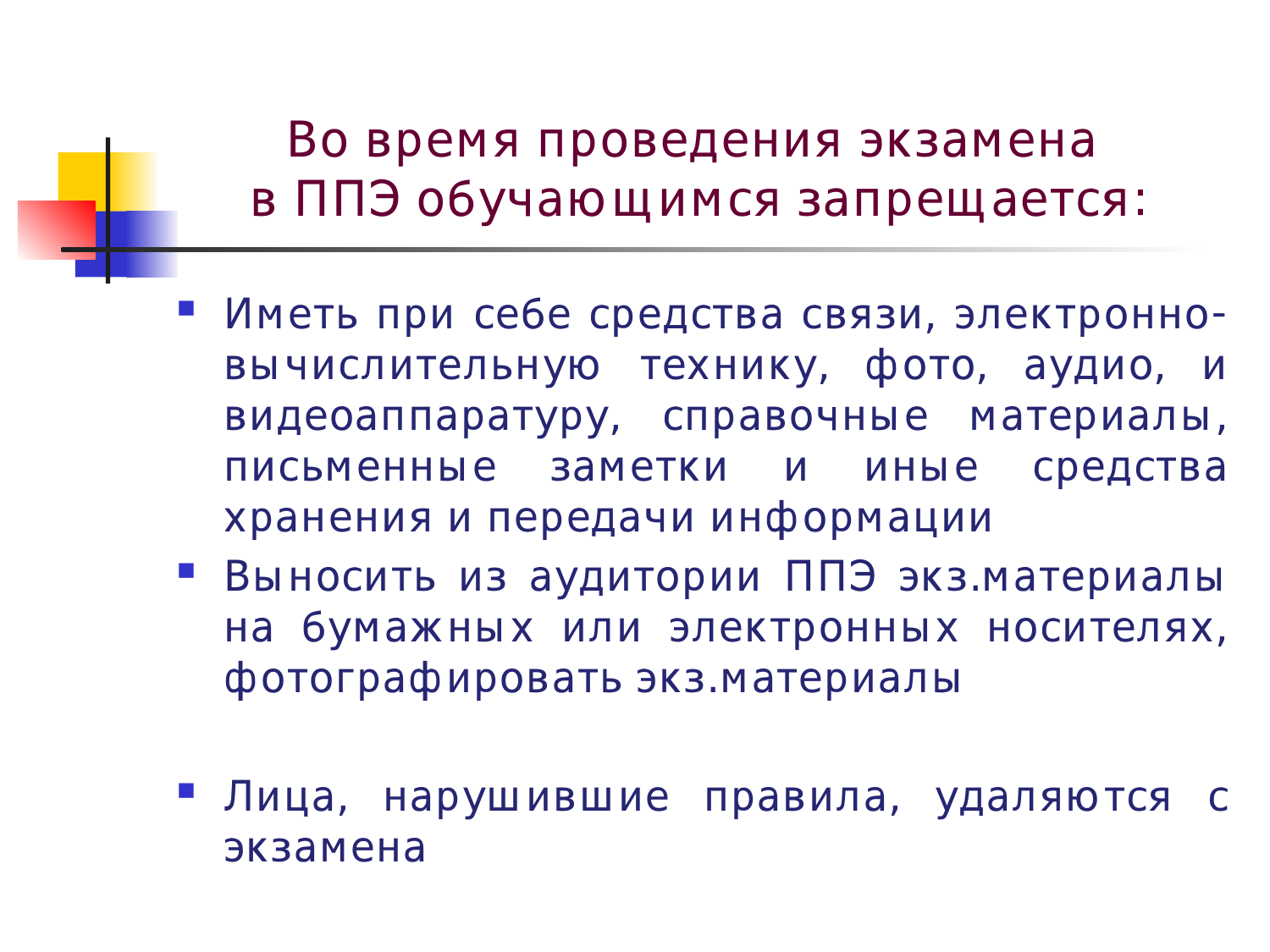

# Во время проведения экзамена в ППЭ обучающимся запрещается:
Иметь при себе средства связи, электронно-вычислительную технику, фото, аудио, и видеоаппаратуру, справочные материалы, письменные заметки и иные средства хранения и передачи информации
Выносить из аудитории ППЭ экз.материалы на бумажных или электронных носителях, фотографировать экз.материалы

Лица, нарушившие правила, удаляются с экзамена